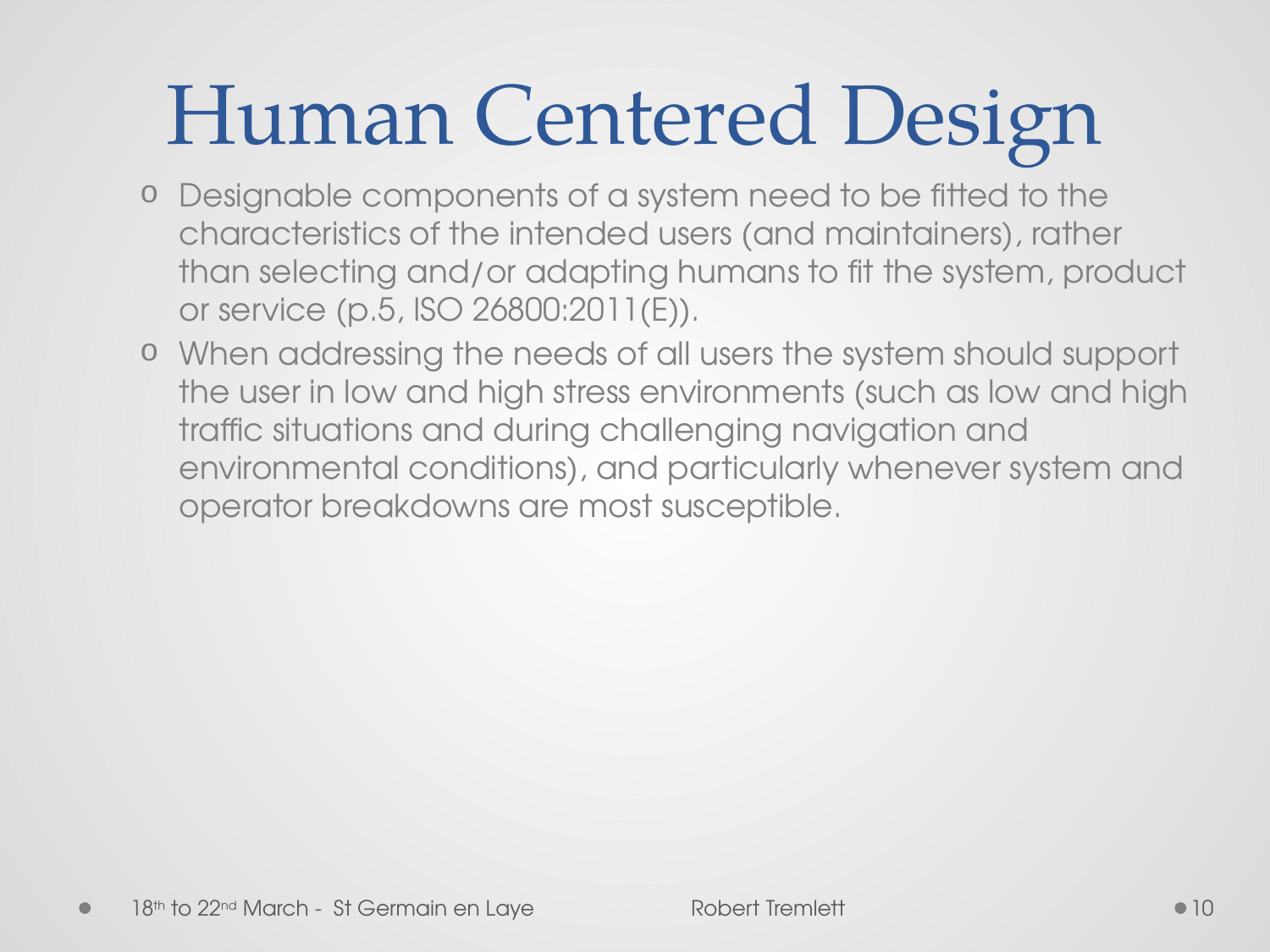

# Human Centered Design
Designable components of a system need to be fitted to the characteristics of the intended users (and maintainers), rather than selecting and/or adapting humans to fit the system, product or service (p.5, ISO 26800:2011(E)).
When addressing the needs of all users the system should support the user in low and high stress environments (such as low and high traffic situations and during challenging navigation and environmental conditions), and particularly whenever system and operator breakdowns are most susceptible.

18th to 22nd March -  St Germain en Laye
Robert Tremlett
10